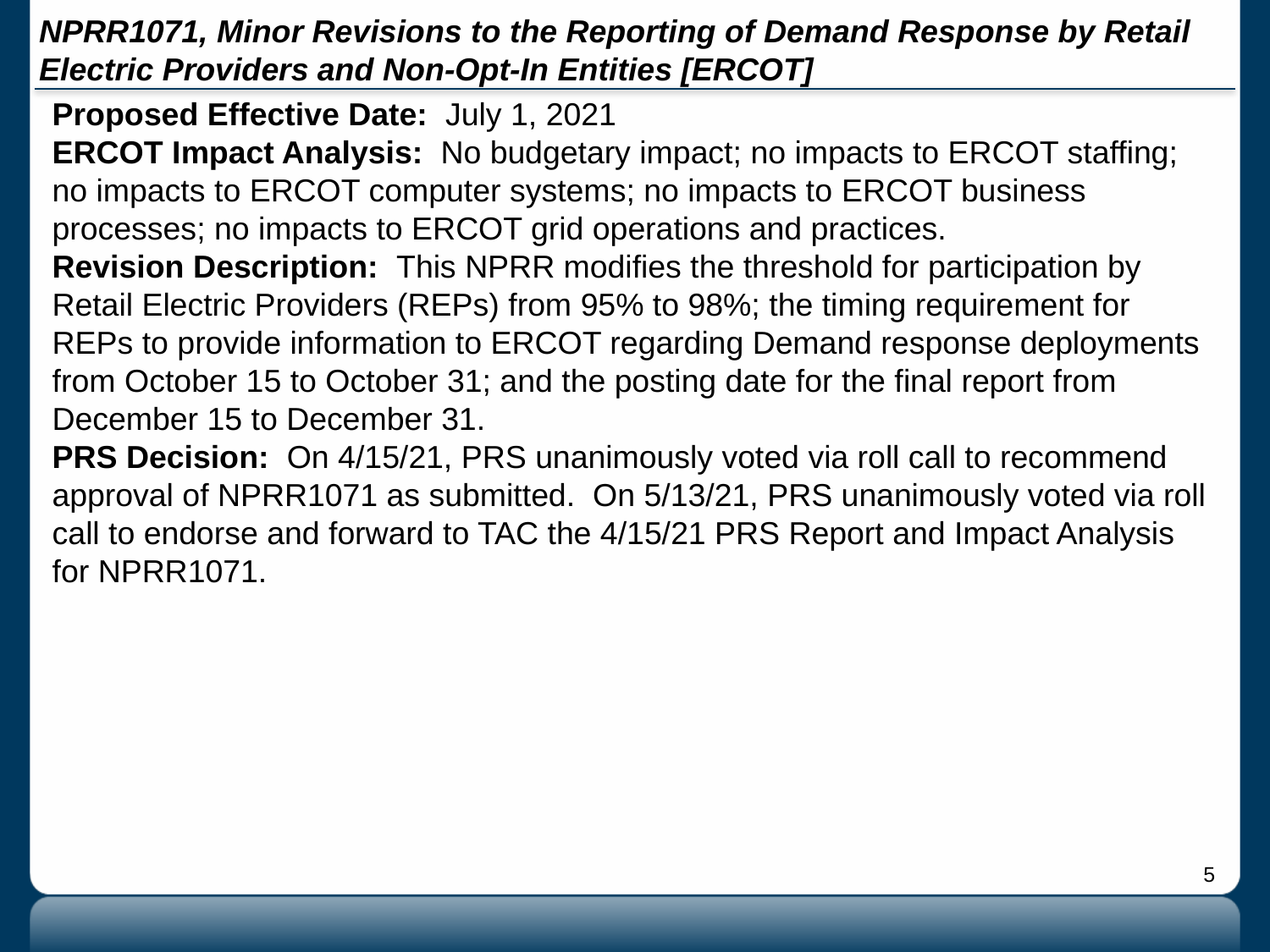

# NPRR1071, Minor Revisions to the Reporting of Demand Response by Retail Electric Providers and Non-Opt-In Entities [ERCOT]
Proposed Effective Date:  July 1, 2021
ERCOT Impact Analysis:  No budgetary impact; no impacts to ERCOT staffing; no impacts to ERCOT computer systems; no impacts to ERCOT business processes; no impacts to ERCOT grid operations and practices.
Revision Description:  This NPRR modifies the threshold for participation by Retail Electric Providers (REPs) from 95% to 98%; the timing requirement for REPs to provide information to ERCOT regarding Demand response deployments from October 15 to October 31; and the posting date for the final report from December 15 to December 31.
PRS Decision:  On 4/15/21, PRS unanimously voted via roll call to recommend approval of NPRR1071 as submitted.  On 5/13/21, PRS unanimously voted via roll call to endorse and forward to TAC the 4/15/21 PRS Report and Impact Analysis for NPRR1071.